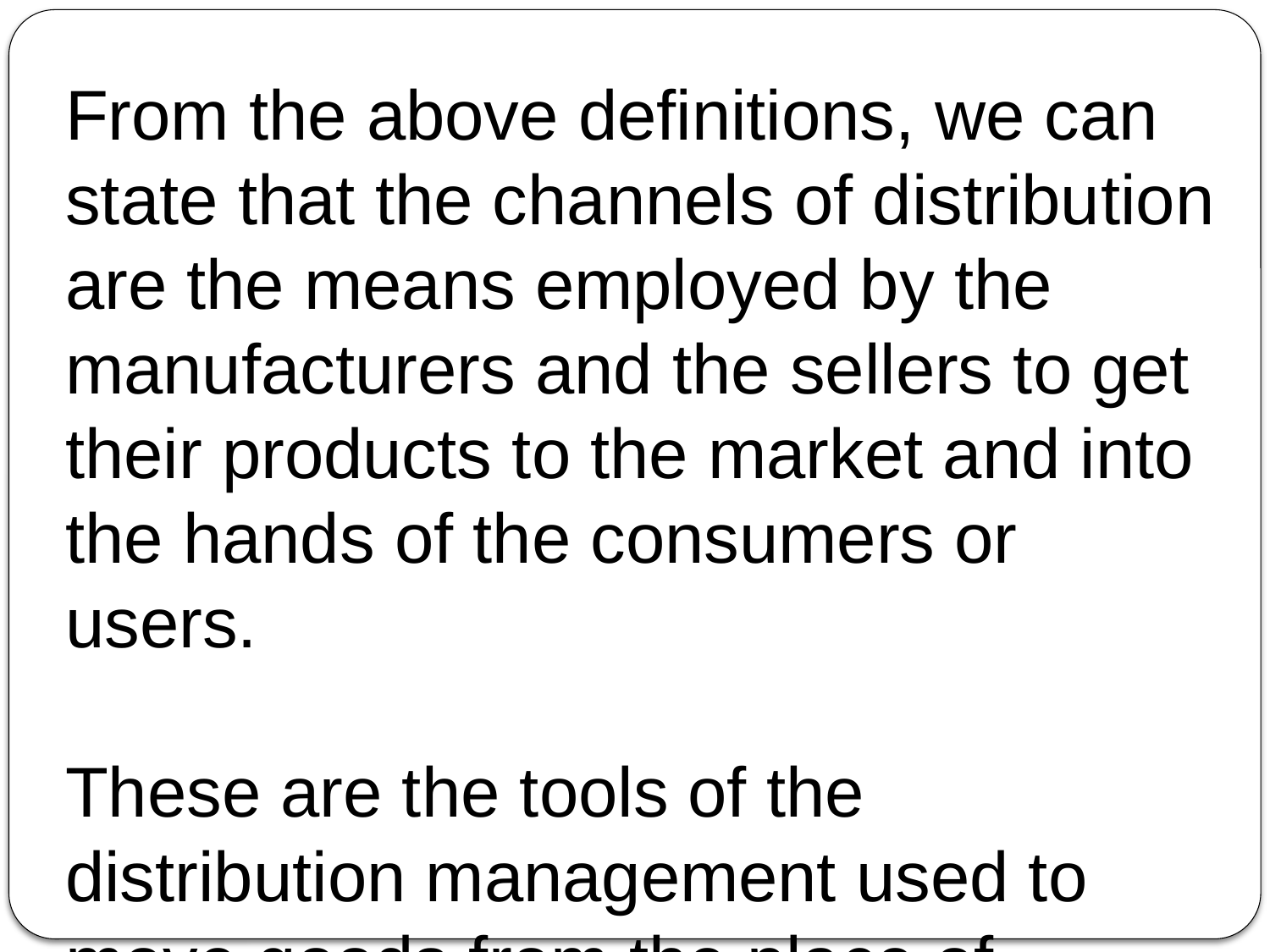

From the above definitions, we can state that the channels of distribu­tion are the means employed by the manufacturers and the sellers to get their products to the market and into the hands of the consumers or users.

These are the tools of the distribution management used to move goods from the place of production to the place of consumption